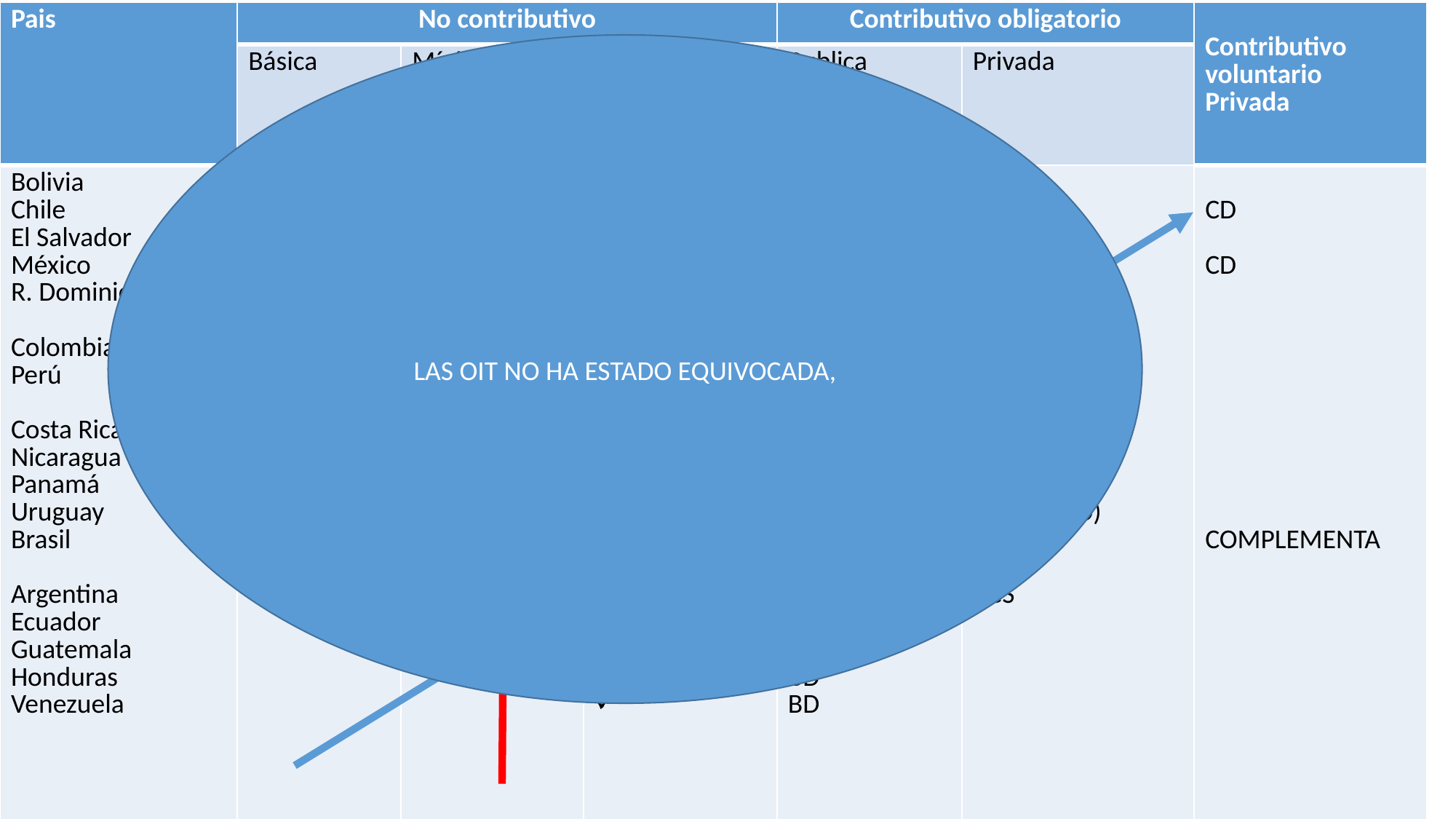

| Pais | No contributivo |  |  | Contributivo obligatorio |  | Contributivo voluntario Privada |
| --- | --- | --- | --- | --- | --- | --- |
|  | Básica | Mínima | Asistencia Social | Publica | Privada |  |
| Bolivia Chile El Salvador México R. Dominicana Colombia Perú Costa Rica Nicaragua Panamá Uruguay Brasil Argentina Ecuador Guatemala Honduras Venezuela | \* \* |  |  | CD BD BD BD BD BD BD FACTOR CD BD bD BD BD BD | CD CD CD CD CD (PARALELO) CD (PARALELO) CD (MIXTO) CD (MIXTO) CD (MIXTO) CD (MIXTO) FGS | CD CD COMPLEMENTA |
LAS OIT NO HA ESTADO EQUIVOCADA,
#